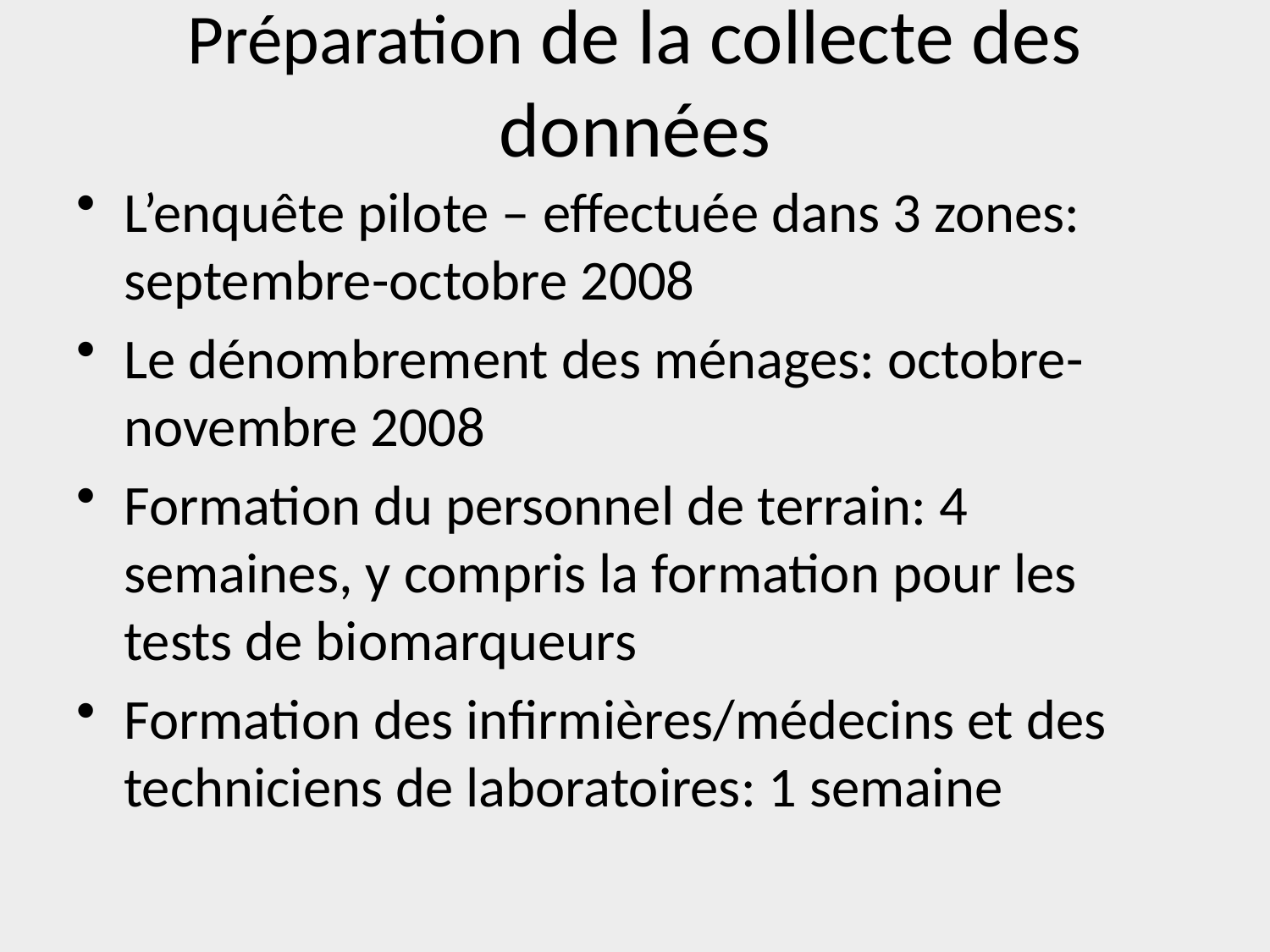

# Préparation de la collecte des données
L’enquête pilote – effectuée dans 3 zones: septembre-octobre 2008
Le dénombrement des ménages: octobre- novembre 2008
Formation du personnel de terrain: 4 semaines, y compris la formation pour les tests de biomarqueurs
Formation des infirmières/médecins et des techniciens de laboratoires: 1 semaine